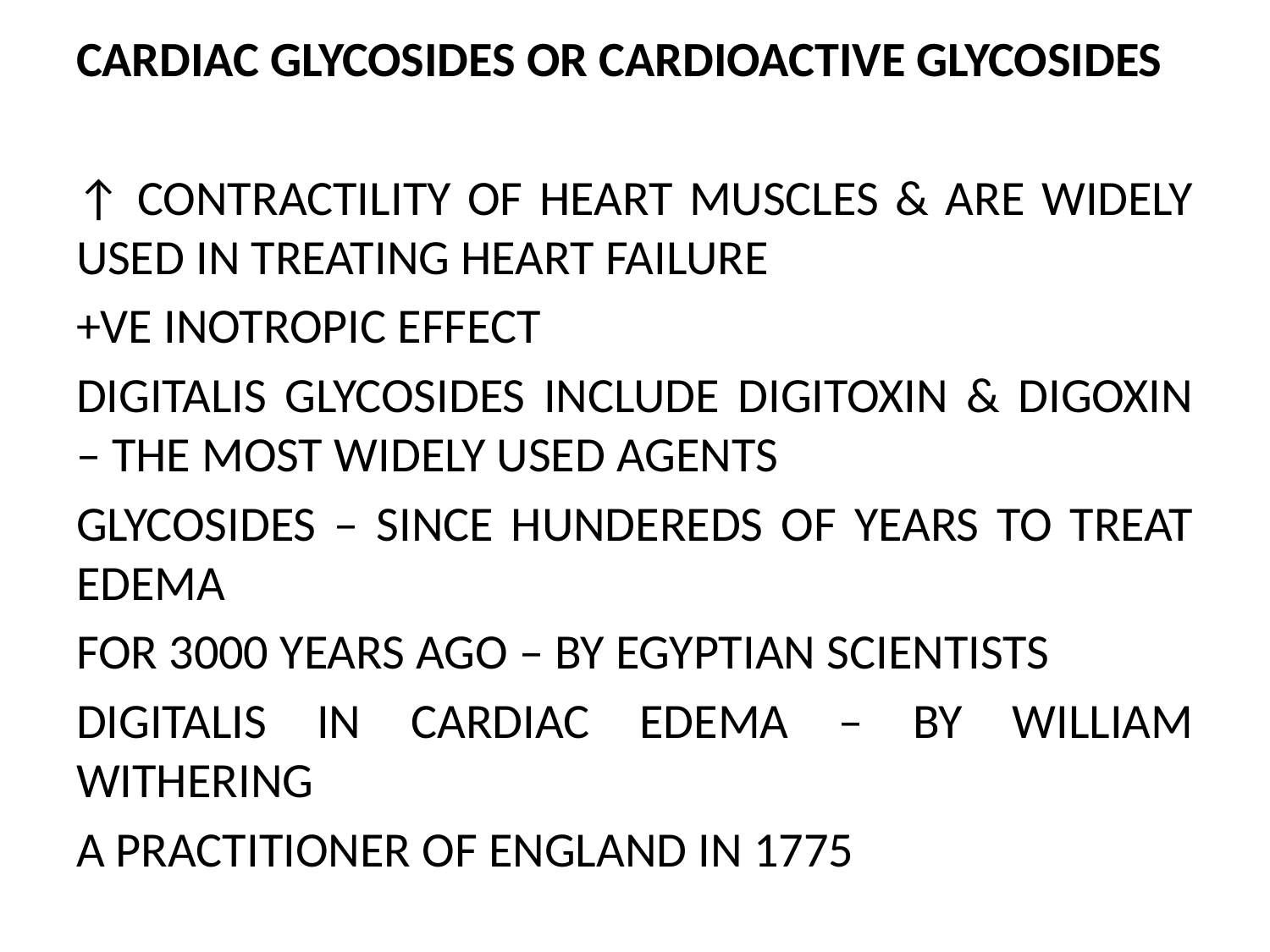

CARDIAC GLYCOSIDES OR CARDIOACTIVE GLYCOSIDES

↑ CONTRACTILITY OF HEART MUSCLES & ARE WIDELY USED IN TREATING HEART FAILURE
+VE INOTROPIC EFFECT
DIGITALIS GLYCOSIDES INCLUDE DIGITOXIN & DIGOXIN – THE MOST WIDELY USED AGENTS
GLYCOSIDES – SINCE HUNDEREDS OF YEARS TO TREAT EDEMA
FOR 3000 YEARS AGO – BY EGYPTIAN SCIENTISTS
DIGITALIS IN CARDIAC EDEMA – BY WILLIAM WITHERING
A PRACTITIONER OF ENGLAND IN 1775